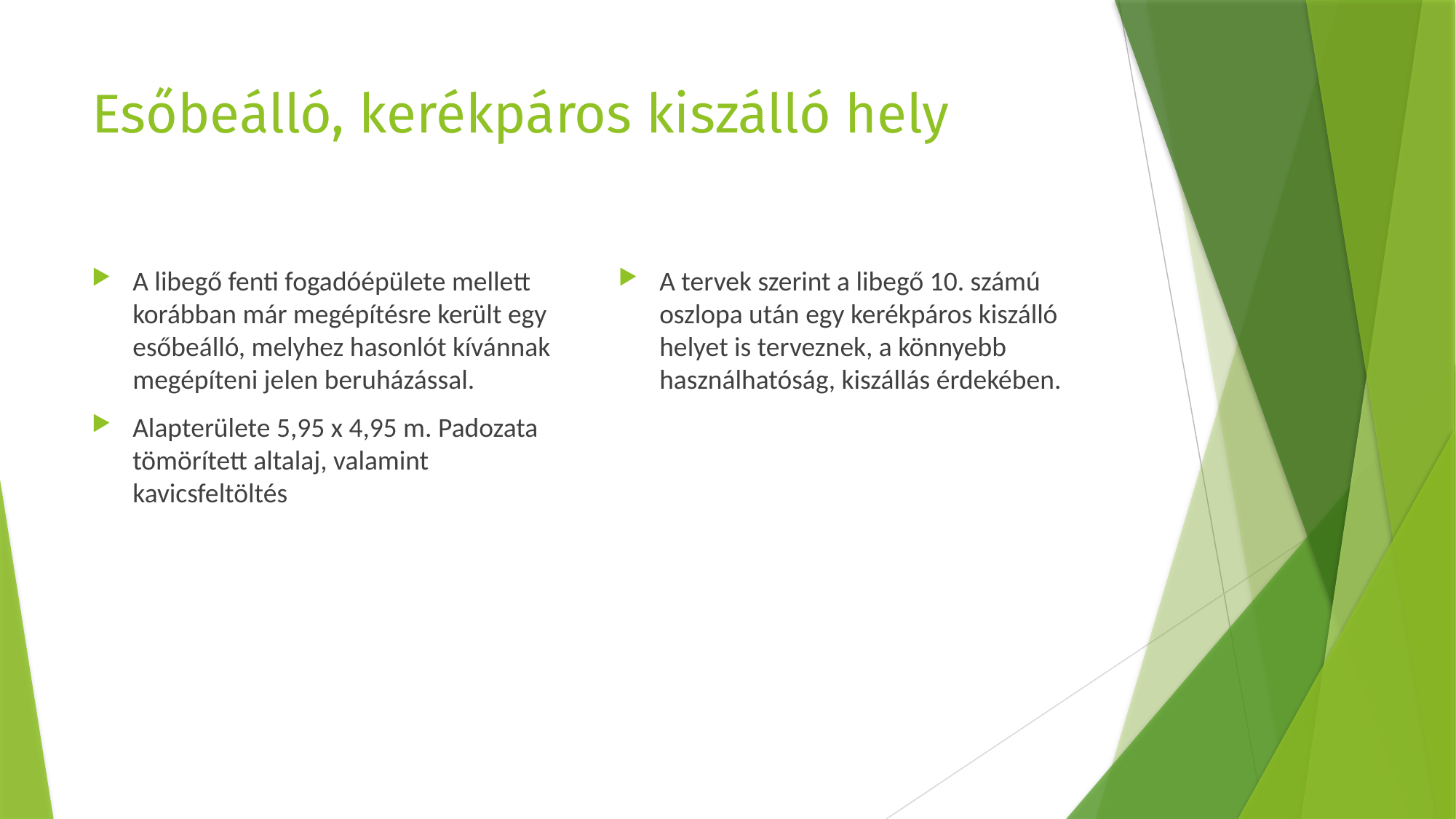

# Esőbeálló, kerékpáros kiszálló hely
A libegő fenti fogadóépülete mellett korábban már megépítésre került egy esőbeálló, melyhez hasonlót kívánnak megépíteni jelen beruházással.
Alapterülete 5,95 x 4,95 m. Padozata tömörített altalaj, valamint kavicsfeltöltés
A tervek szerint a libegő 10. számú oszlopa után egy kerékpáros kiszálló helyet is terveznek, a könnyebb használhatóság, kiszállás érdekében.